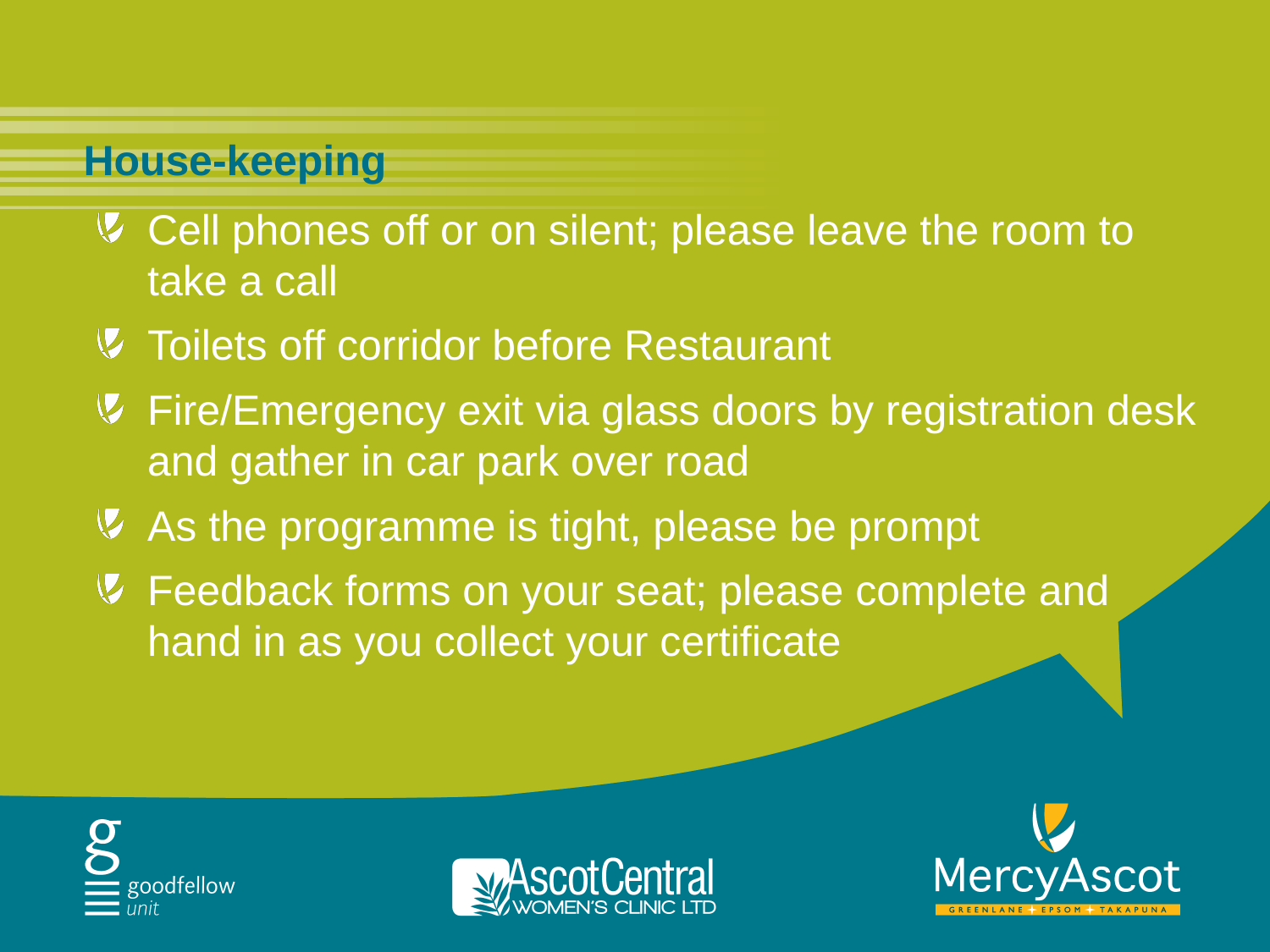

# House-keeping
Cell phones off or on silent; please leave the room to take a call
Toilets off corridor before Restaurant
Fire/Emergency exit via glass doors by registration desk and gather in car park over road
As the programme is tight, please be prompt
Feedback forms on your seat; please complete and hand in as you collect your certificate